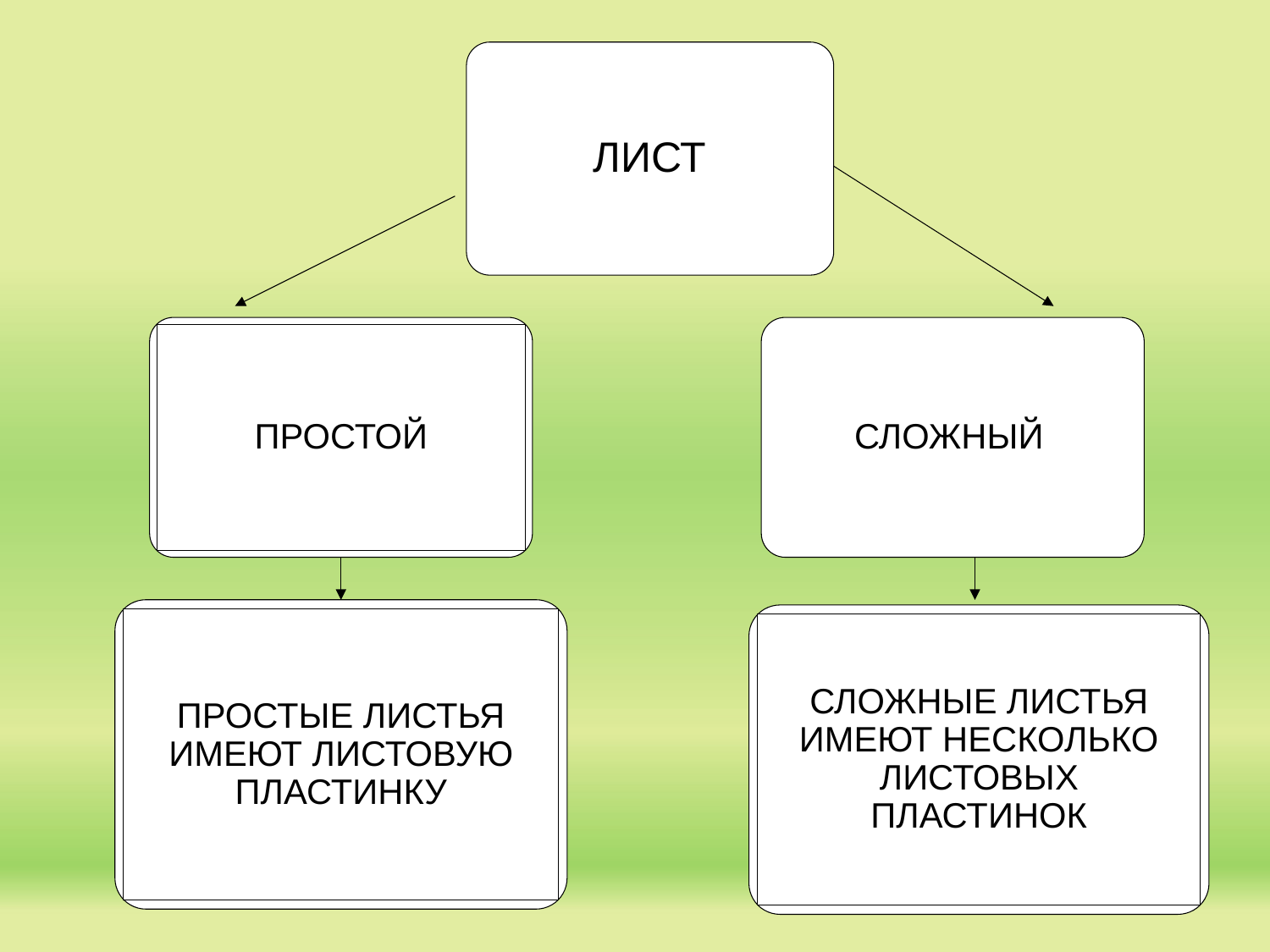

ЛИСТ

ПРОСТОЙ

СЛОЖНЫЙ

ПРОСТЫЕ ЛИСТЬЯ ИМЕЮТ ЛИСТОВУЮ ПЛАСТИНКУ

СЛОЖНЫЕ ЛИСТЬЯ ИМЕЮТ НЕСКОЛЬКО ЛИСТОВЫХ ПЛАСТИНОК